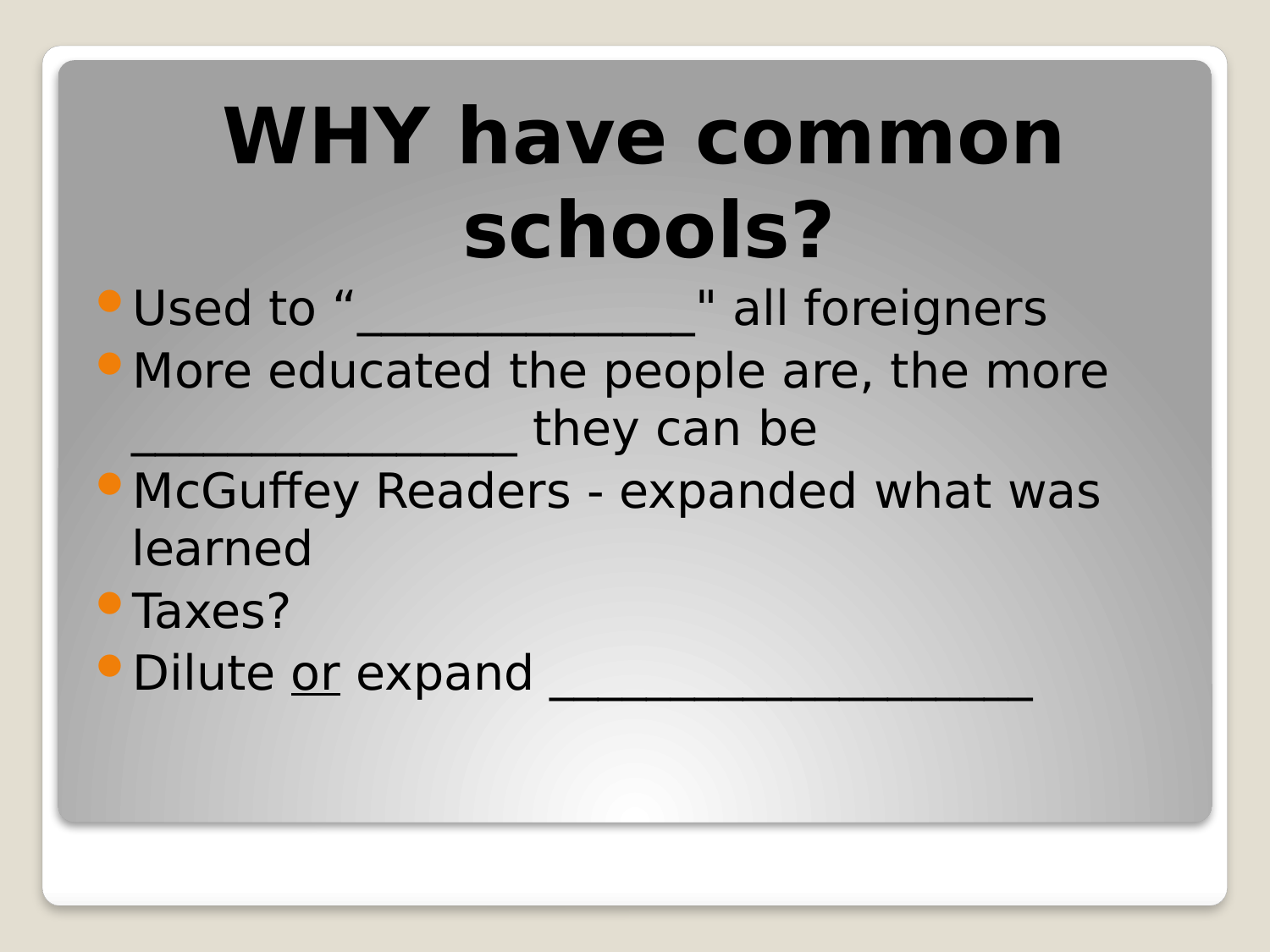

WHY have common schools?
Used to “______________" all foreigners
More educated the people are, the more ________________ they can be
McGuffey Readers - expanded what was learned
Taxes?
Dilute or expand ____________________